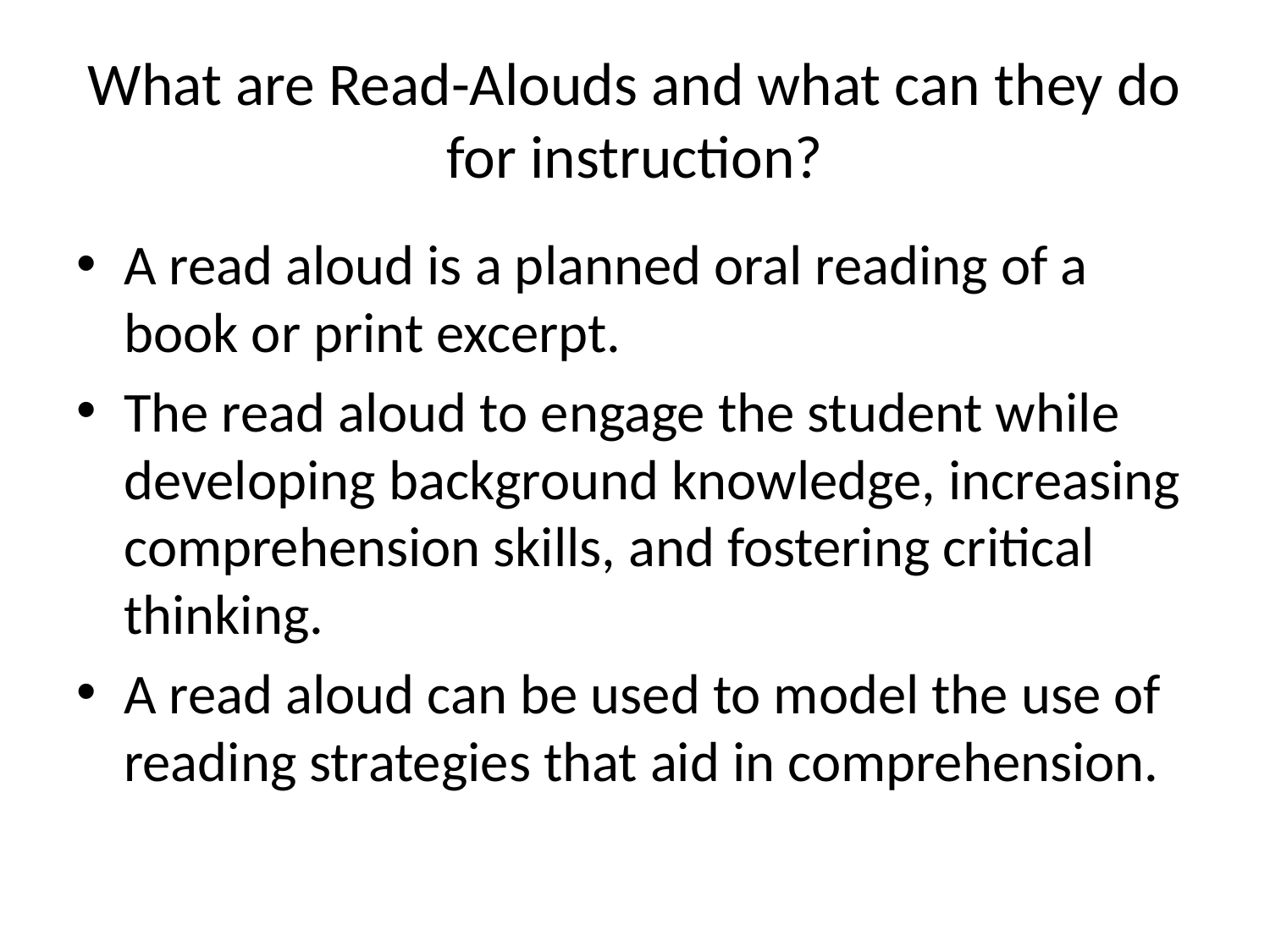

# What are Read-Alouds and what can they do for instruction?
A read aloud is a planned oral reading of a book or print excerpt.
The read aloud to engage the student while developing background knowledge, increasing comprehension skills, and fostering critical thinking.
A read aloud can be used to model the use of reading strategies that aid in comprehension.